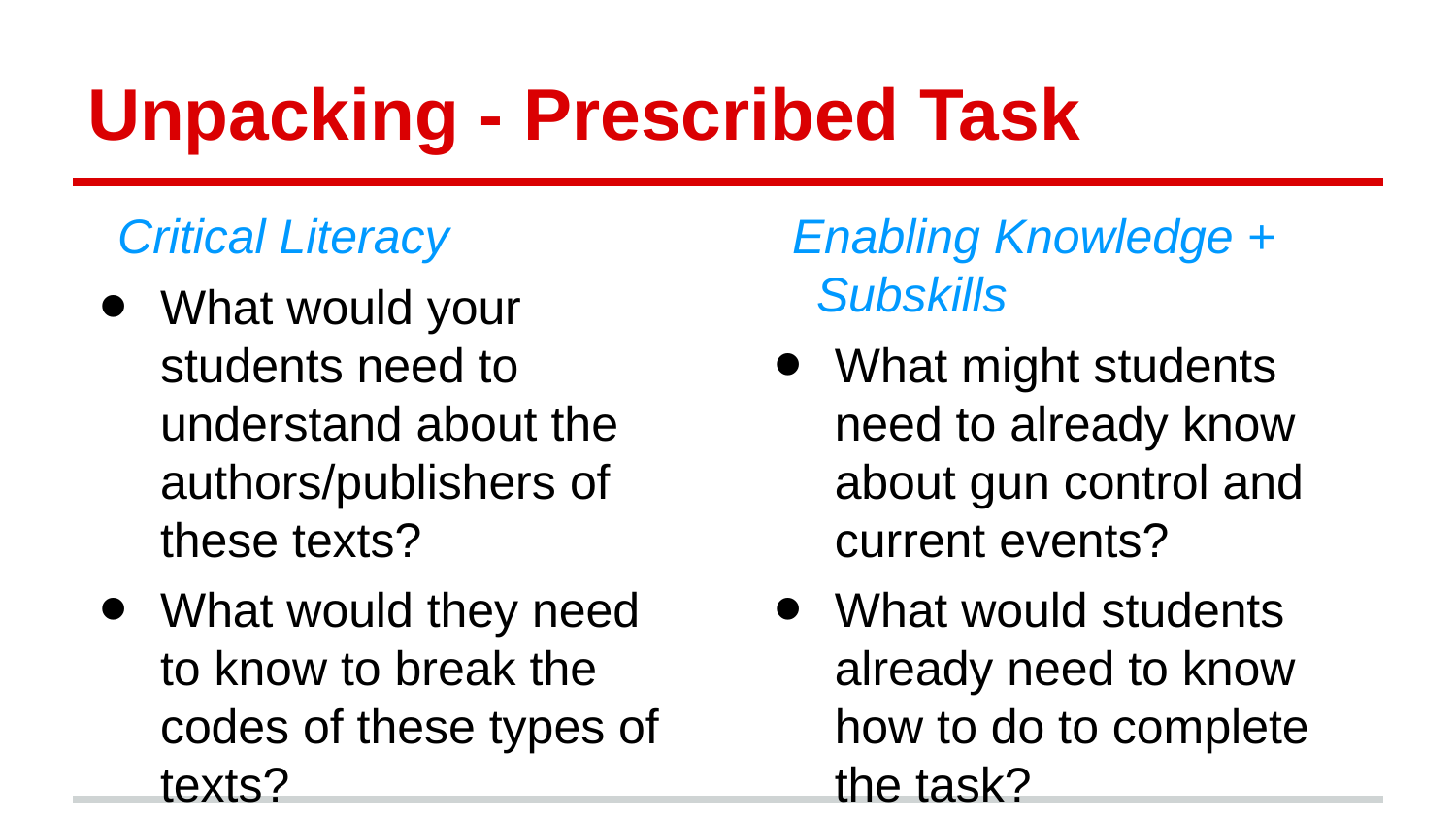

# Unpacking - Prescribed Task
Critical Literacy
What would your students need to understand about the authors/publishers of these texts?
What would they need to know to break the codes of these types of texts?
Enabling Knowledge + Subskills
What might students need to already know about gun control and current events?
What would students already need to know how to do to complete the task?